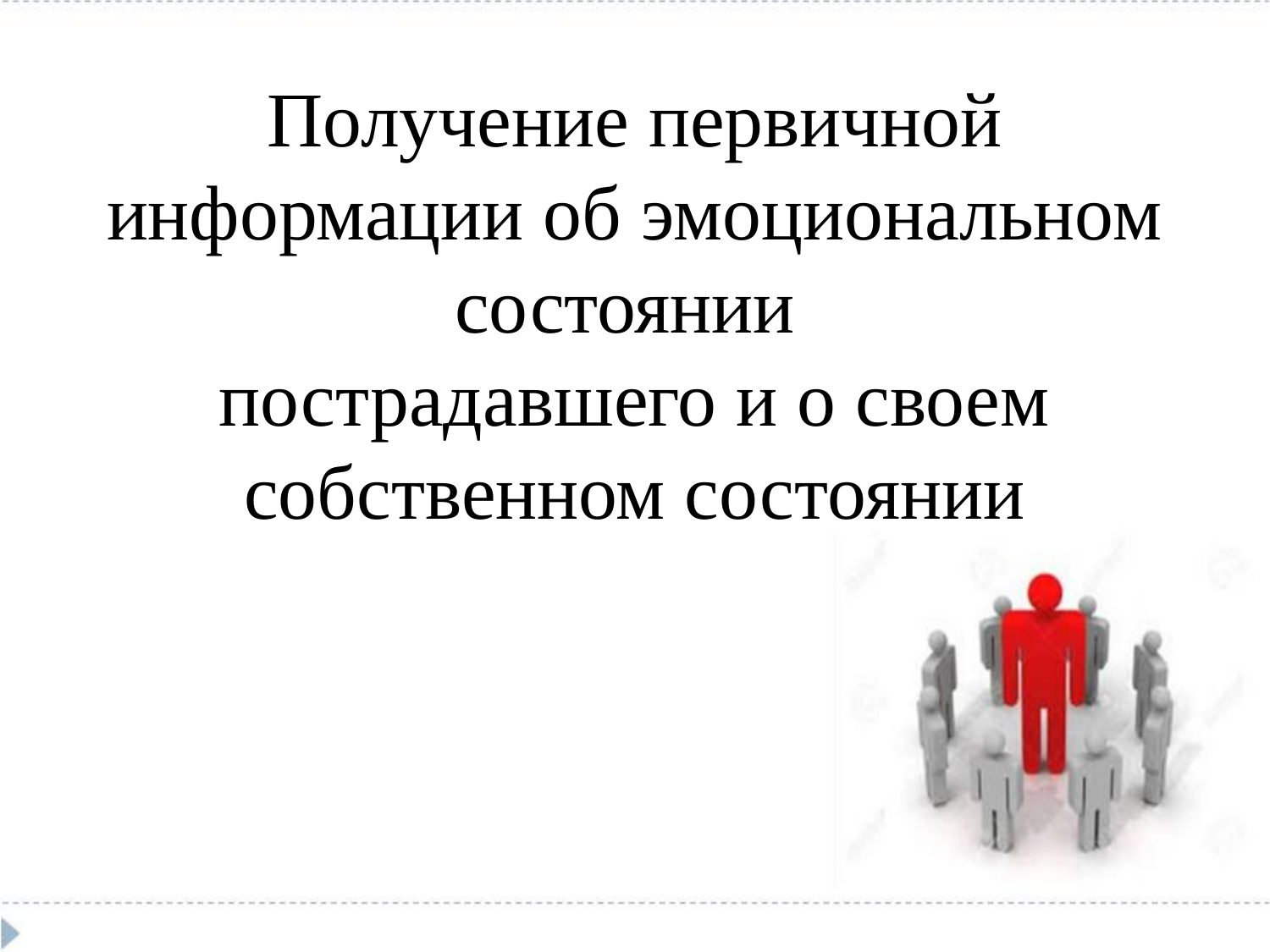

# Получение первичной информации об эмоциональном состоянии пострадавшего и о своем собственном состоянии